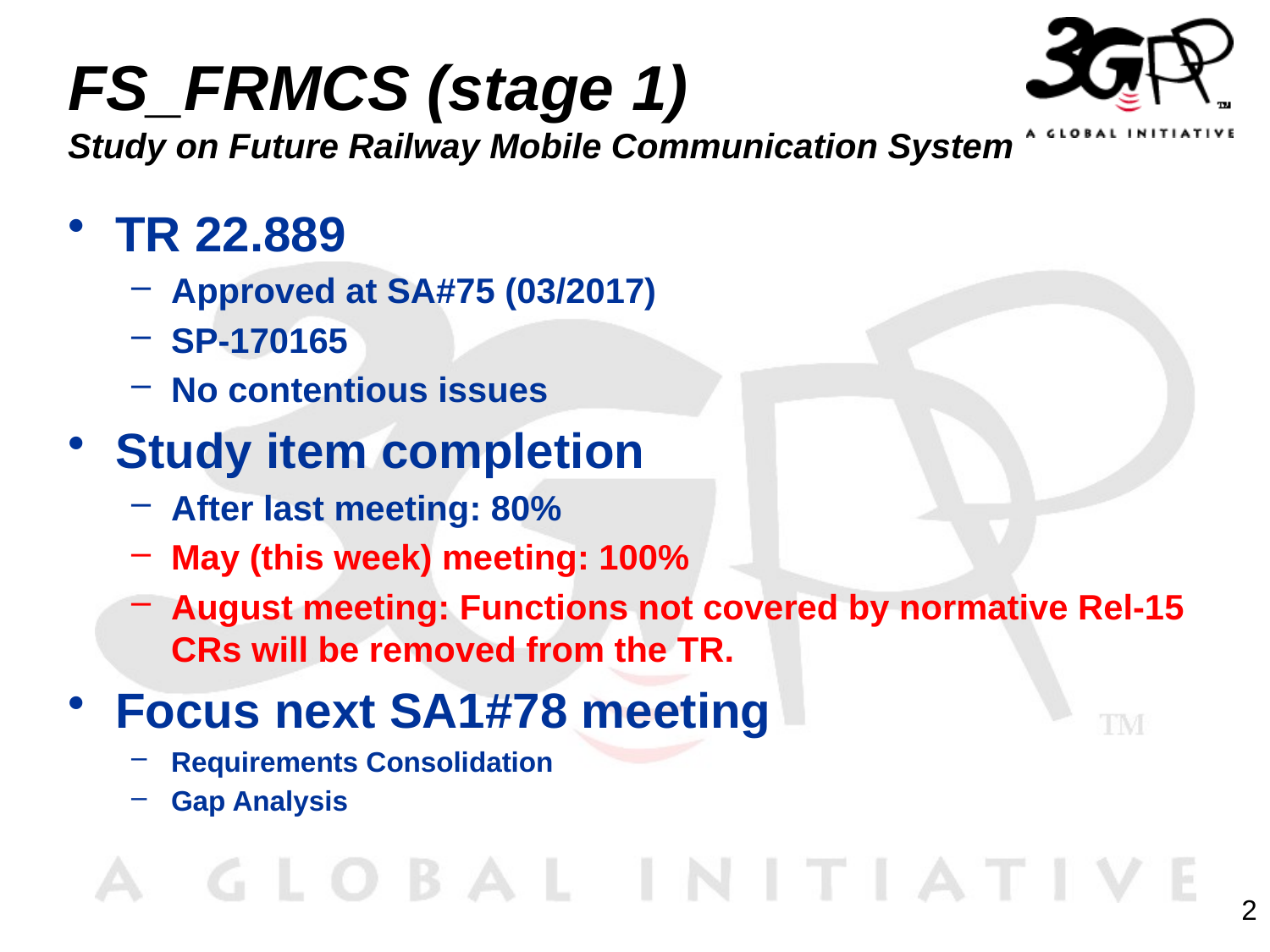

# FS_FRMCS (stage 1) Study on Future Railway Mobile Communication System
TR 22.889
Approved at SA#75 (03/2017)
SP-170165
No contentious issues
Study item completion
After last meeting: 80%
May (this week) meeting: 100%
August meeting: Functions not covered by normative Rel-15 CRs will be removed from the TR.
Focus next SA1#78 meeting
Requirements Consolidation
Gap Analysis
2